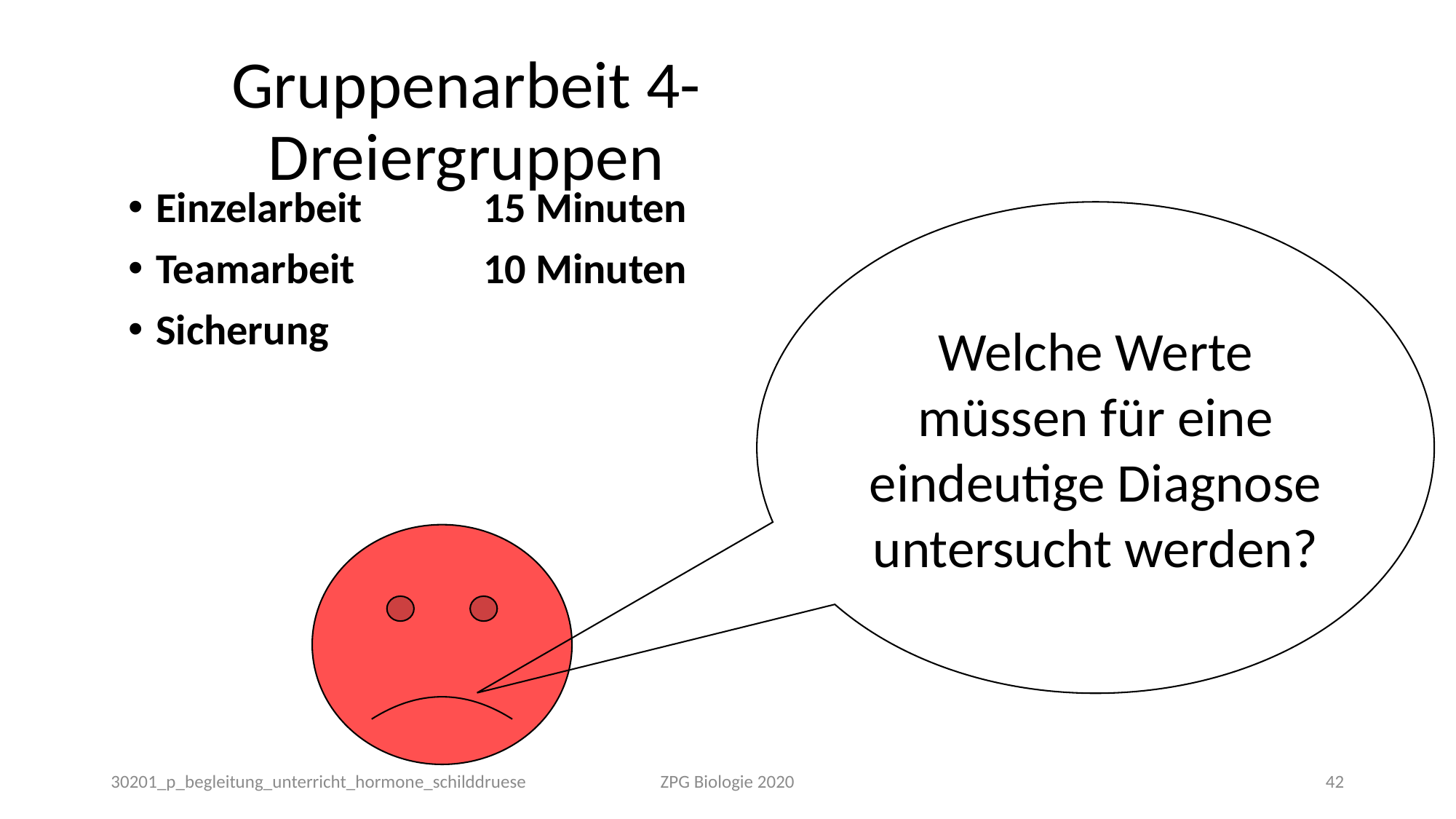

# Gruppenarbeit 4-Dreiergruppen
Einzelarbeit		15 Minuten
Teamarbeit		10 Minuten
Sicherung

Welche Werte müssen für eine eindeutige Diagnose untersucht werden?

30201_p_begleitung_unterricht_hormone_schilddruese
ZPG Biologie 2020
42